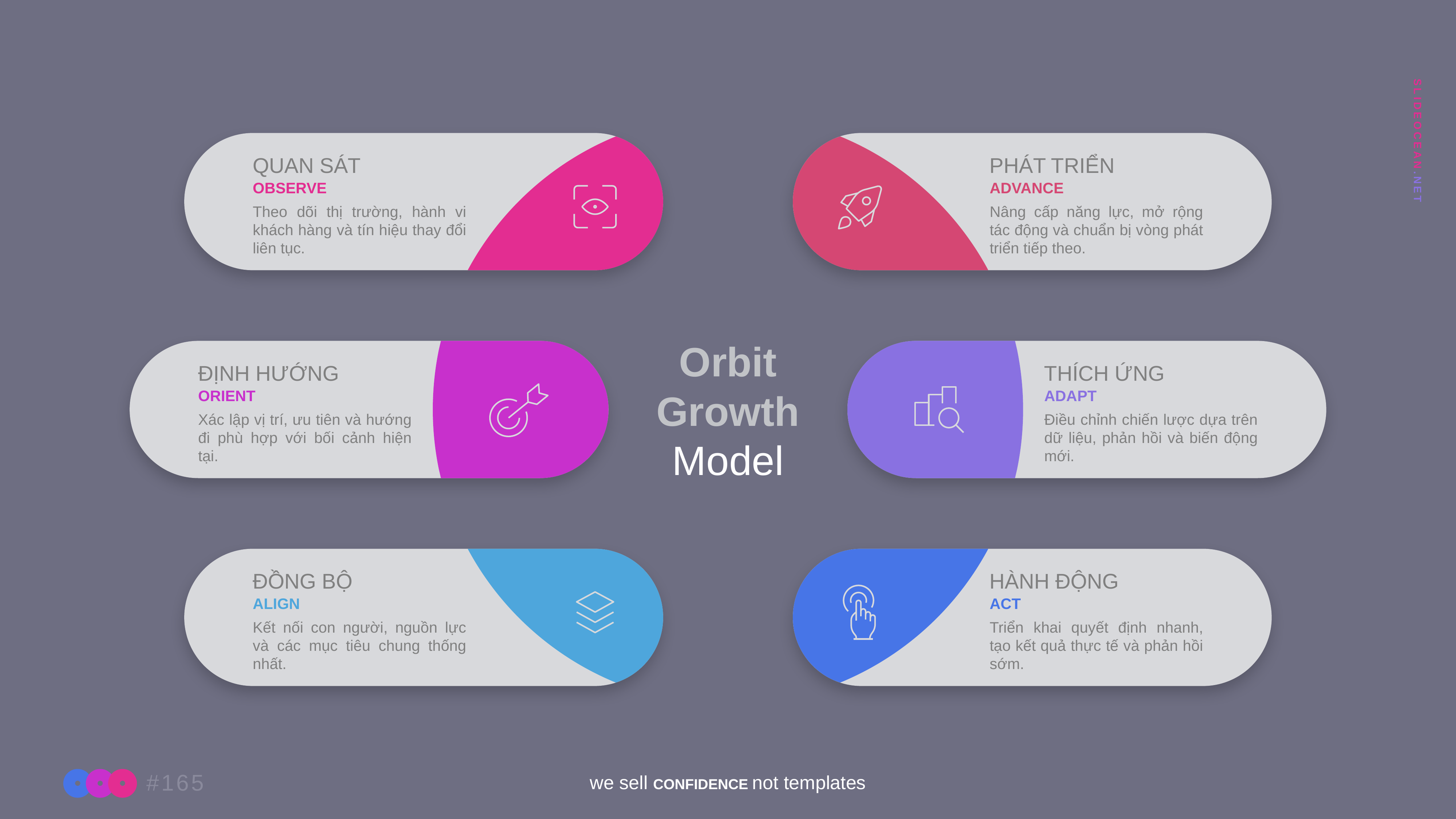

QUAN SÁT
OBSERVE
Theo dõi thị trường, hành vi khách hàng và tín hiệu thay đổi liên tục.
PHÁT TRIỂN
ADVANCE
Nâng cấp năng lực, mở rộng tác động và chuẩn bị vòng phát triển tiếp theo.

Orbit
Growth
Model

ĐỊNH HƯỚNG
ORIENT
Xác lập vị trí, ưu tiên và hướng đi phù hợp với bối cảnh hiện tại.
THÍCH ỨNG
ADAPT
Điều chỉnh chiến lược dựa trên dữ liệu, phản hồi và biến động mới.

ĐỒNG BỘ
ALIGN
Kết nối con người, nguồn lực và các mục tiêu chung thống nhất.
HÀNH ĐỘNG
ACT
Triển khai quyết định nhanh, tạo kết quả thực tế và phản hồi sớm.

we sell CONFIDENCE not templates
#165